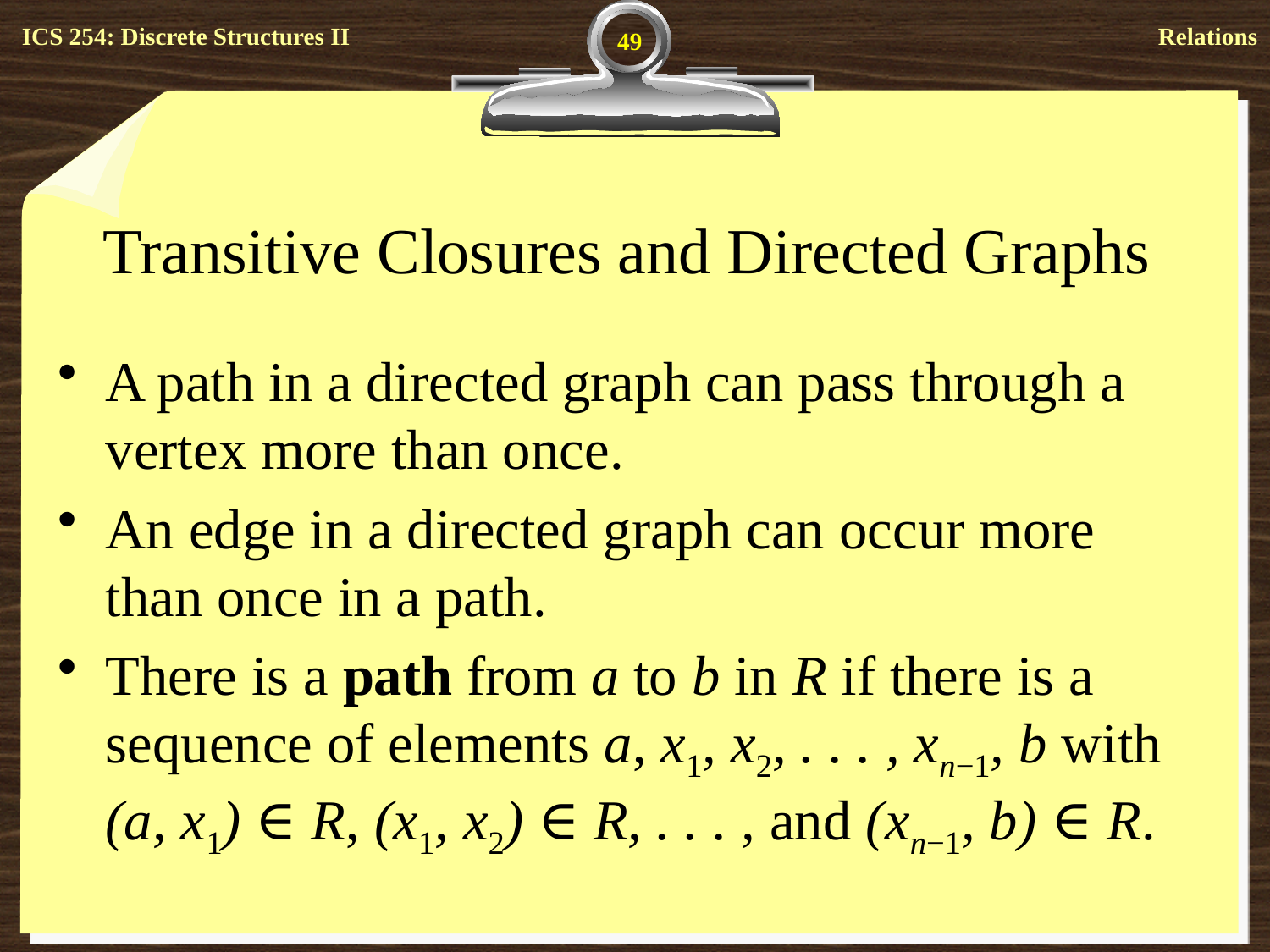

49
# Transitive Closures and Directed Graphs
A path in a directed graph can pass through a vertex more than once.
An edge in a directed graph can occur more than once in a path.
There is a path from a to b in R if there is a sequence of elements a, x1, x2, . . . , xn−1, b with (a, x1) ∈ R, (x1, x2) ∈ R, . . . , and (xn−1, b) ∈ R.